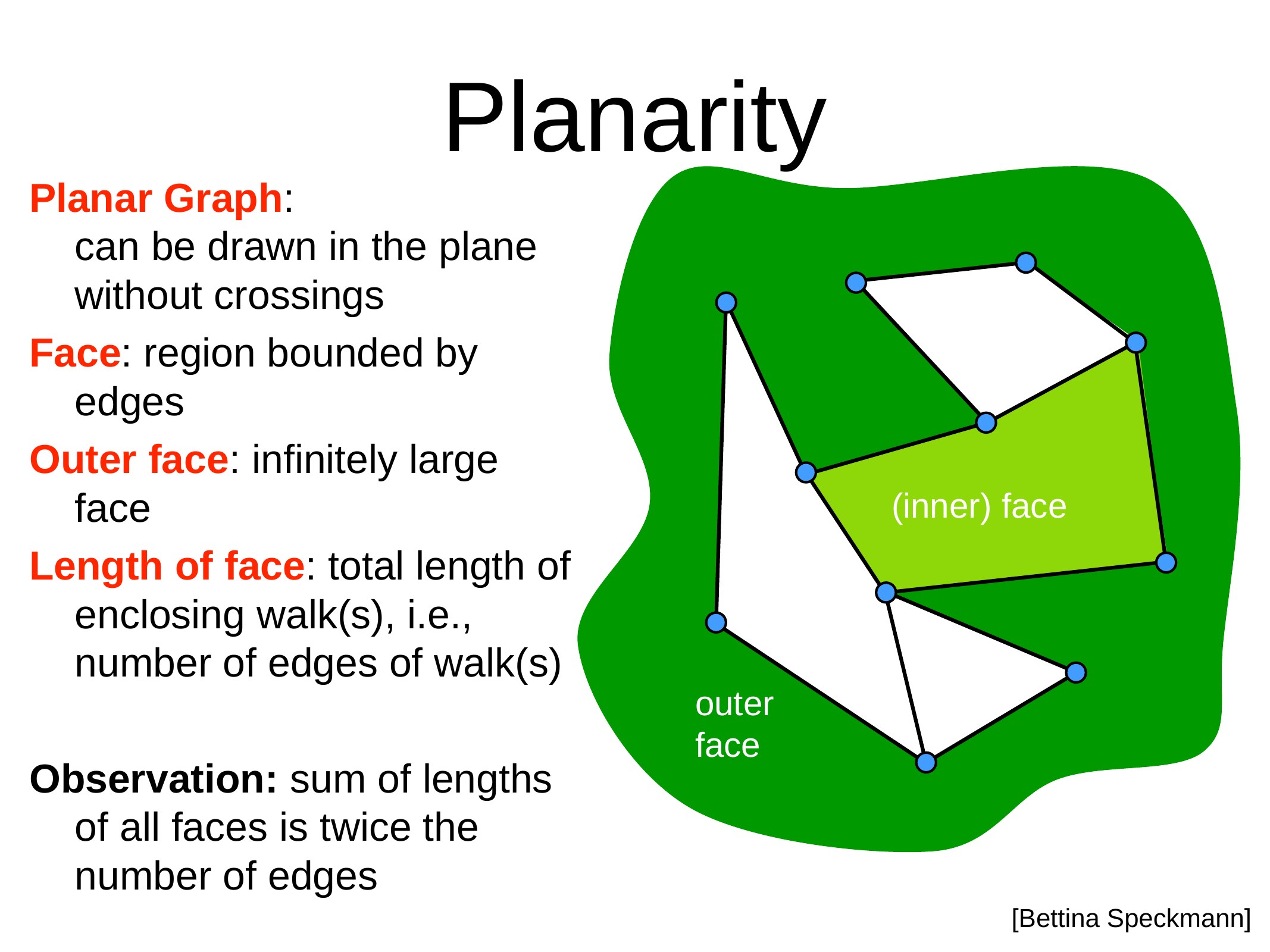

# Planarity
Planar Graph:
can be drawn in the plane without crossings
Face: region bounded by edges
Outer face: infinitely large face
Length of face: total length of enclosing walk(s), i.e., number of edges of walk(s)

Observation: sum of lengths of all faces is twice the number of edges

(inner) face

outer
face

[Bettina Speckmann]